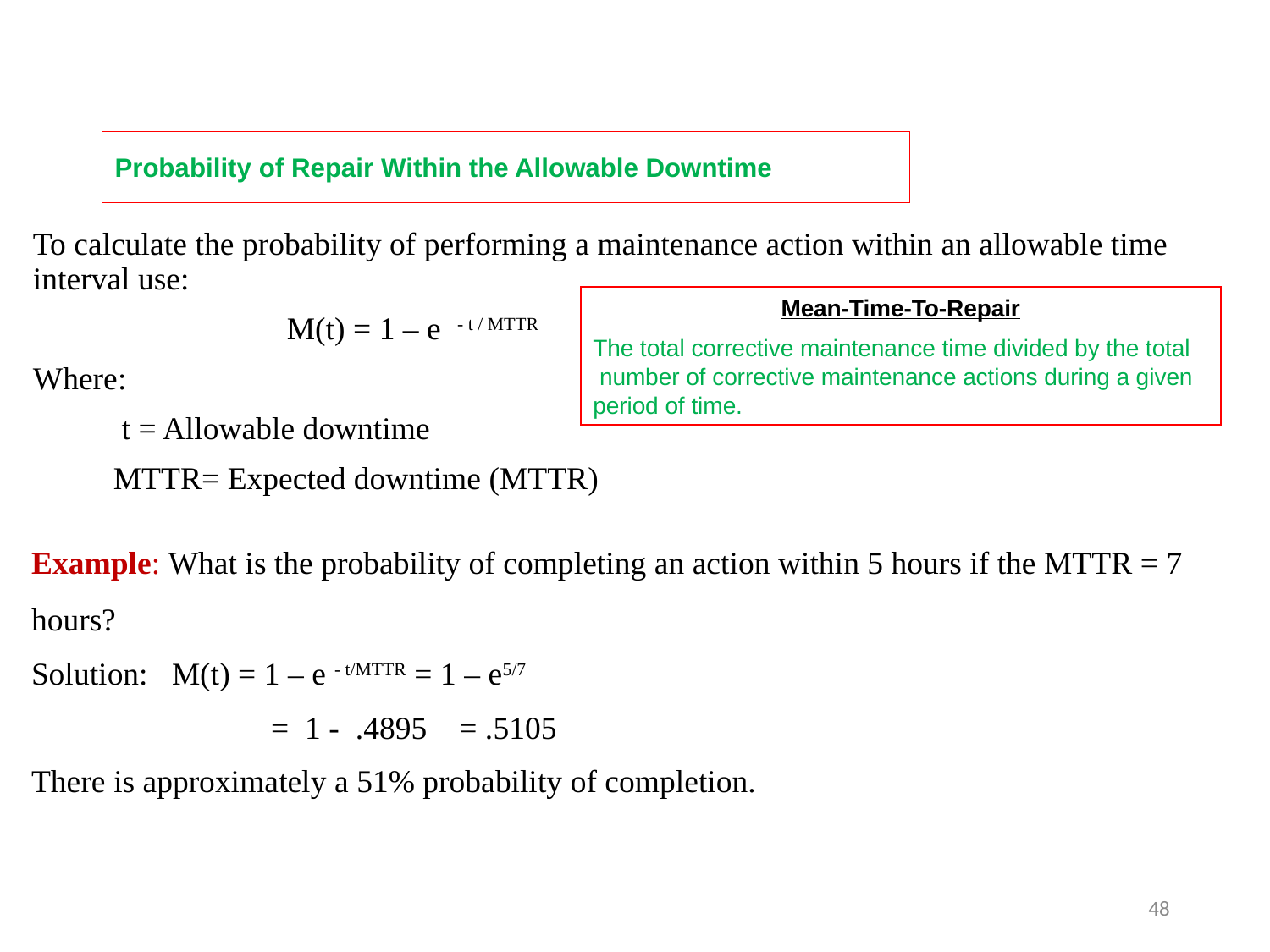

# Probability of Repair Within the Allowable Downtime
To calculate the probability of performing a maintenance action within an allowable time interval use:
		M(t) = 1 – e  - t / MTTR
Where:
           t = Allowable downtime
          MTTR= Expected downtime (MTTR)
Mean-Time-To-Repair
The total corrective maintenance time divided by the total    number of corrective maintenance actions during a given period of time.
Example: What is the probability of completing an action within 5 hours if the MTTR = 7 hours?
Solution:   M(t) = 1 – e - t/MTTR = 1 – e5/7
	              =  1 -  .4895    = .5105
There is approximately a 51% probability of completion.
48